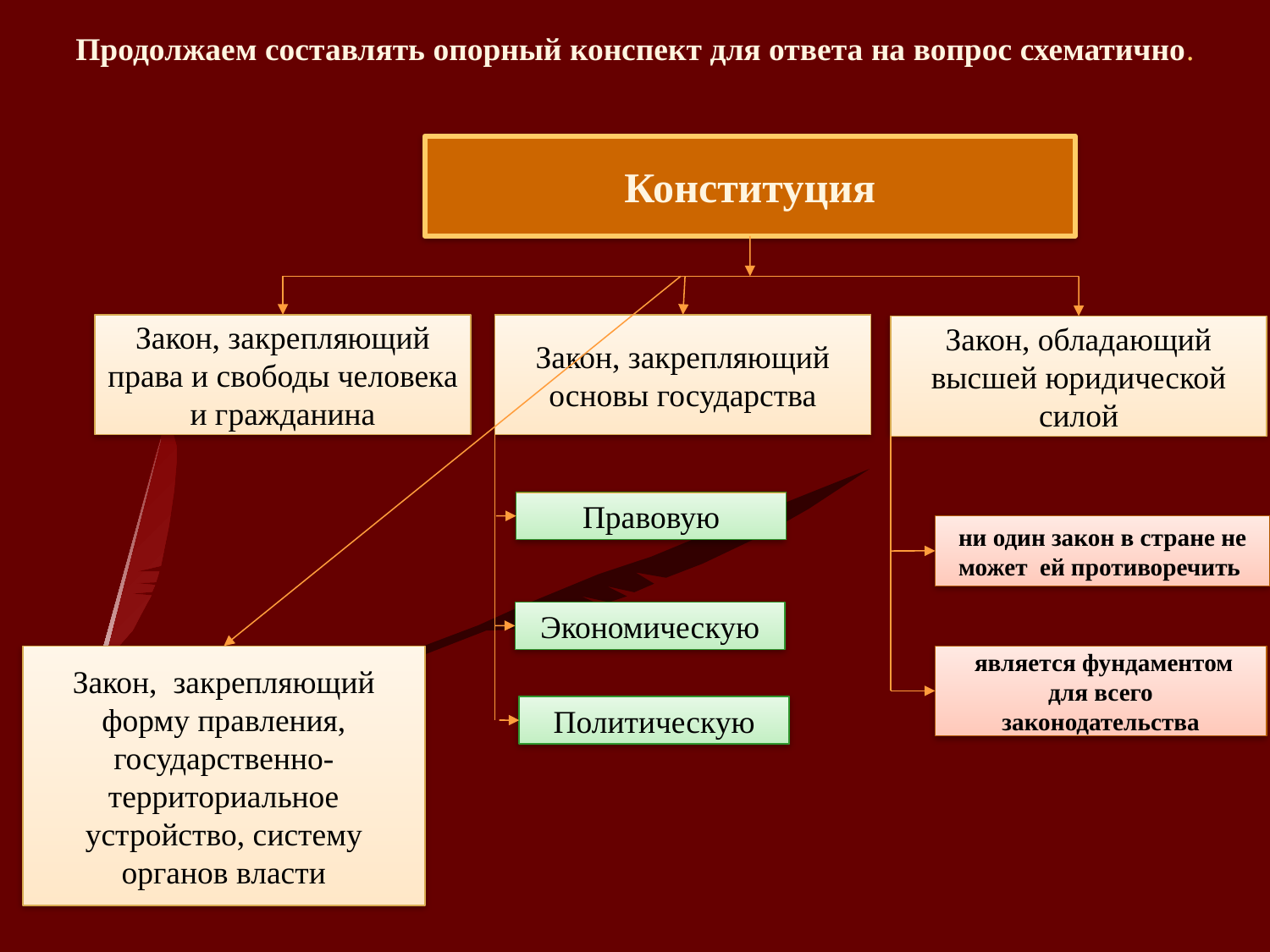

Продолжаем составлять опорный конспект для ответа на вопрос схематично.
Конституция
Закон, закрепляющий права и свободы человека и гражданина
Закон, закрепляющий основы государства
Закон, обладающий высшей юридической силой
Правовую
ни один закон в стране не может  ей противоречить
Экономическую
Закон,  закрепляющий форму правления, государственно-территориальное устройство, систему органов власти
 является фундаментом для всего законодательства
Политическую